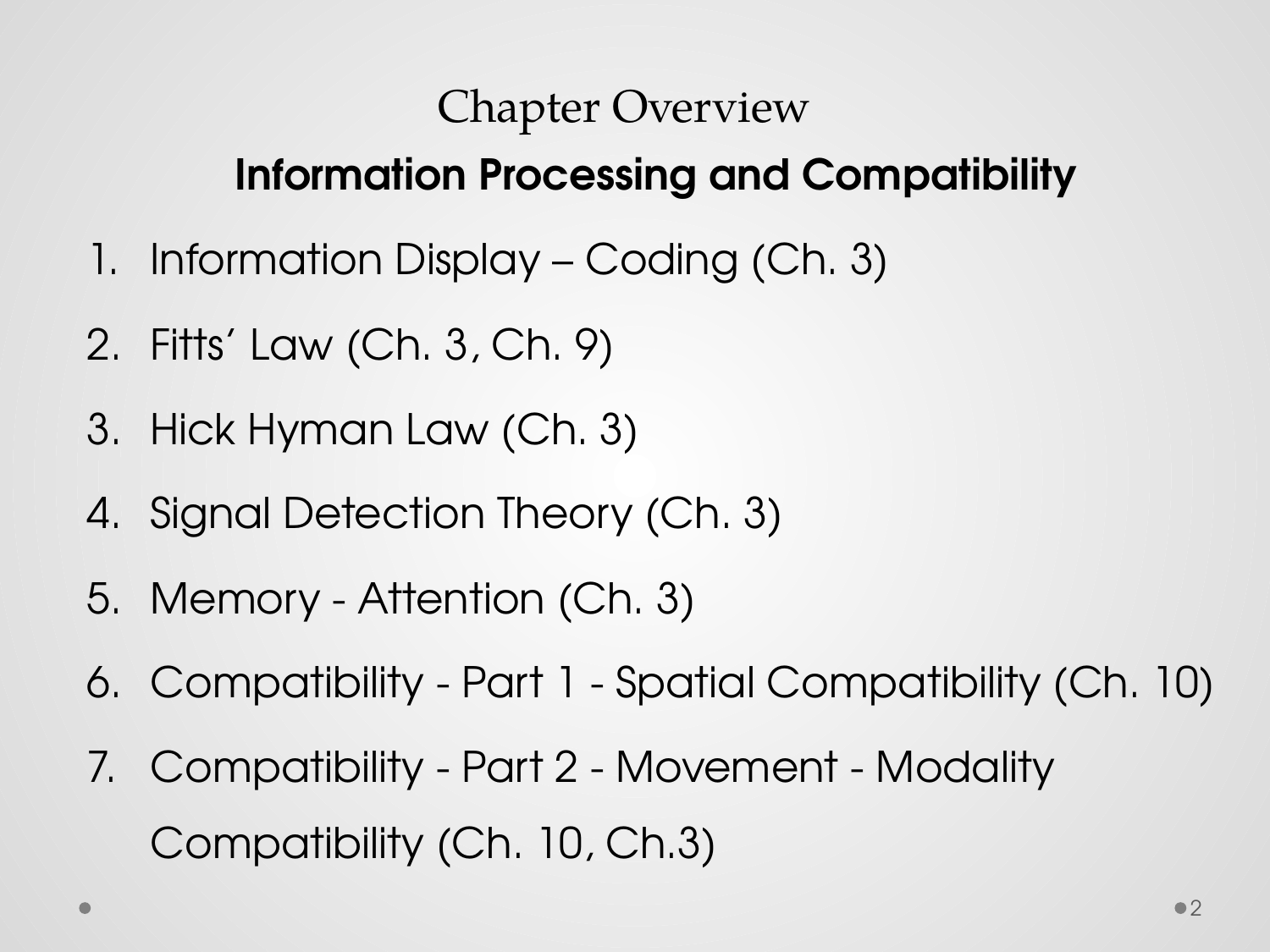

# Chapter Overview

Information Processing and Compatibility
Information Display – Coding (Ch. 3)
Fitts’ Law (Ch. 3, Ch. 9)
Hick Hyman Law (Ch. 3)
Signal Detection Theory (Ch. 3)
Memory - Attention (Ch. 3)
Compatibility - Part 1 - Spatial Compatibility (Ch. 10)
Compatibility - Part 2 - Movement - Modality Compatibility (Ch. 10, Ch.3)
2